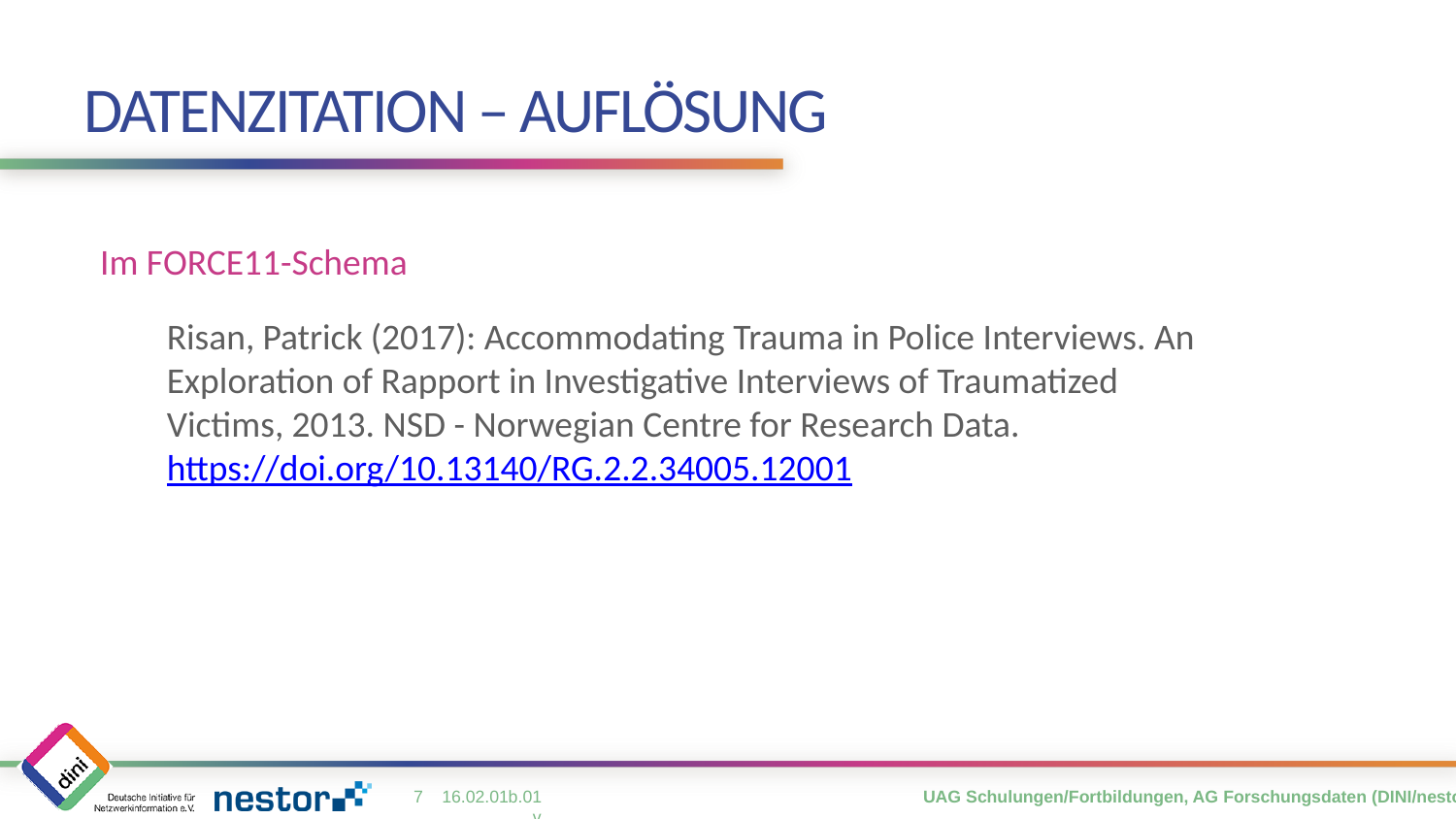

# Datenzitation – Auflösung
Im FORCE11-Schema
Risan, Patrick (2017): Accommodating Trauma in Police Interviews. An Exploration of Rapport in Investigative Interviews of Traumatized Victims, 2013. NSD - Norwegian Centre for Research Data. https://doi.org/10.13140/RG.2.2.34005.12001

7
16.02.01b.01_v